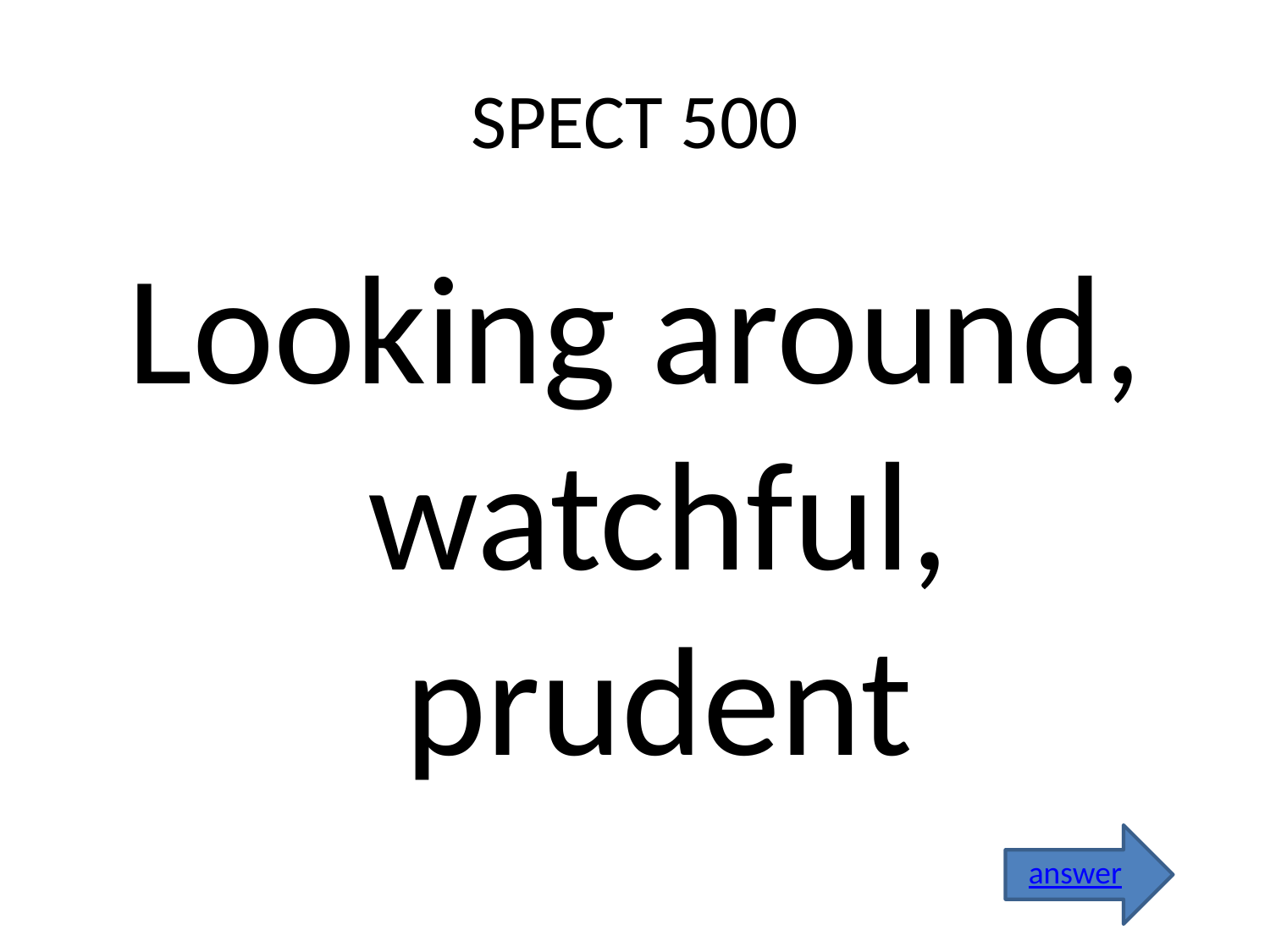

# SPECT 500
Looking around, watchful, prudent

answer